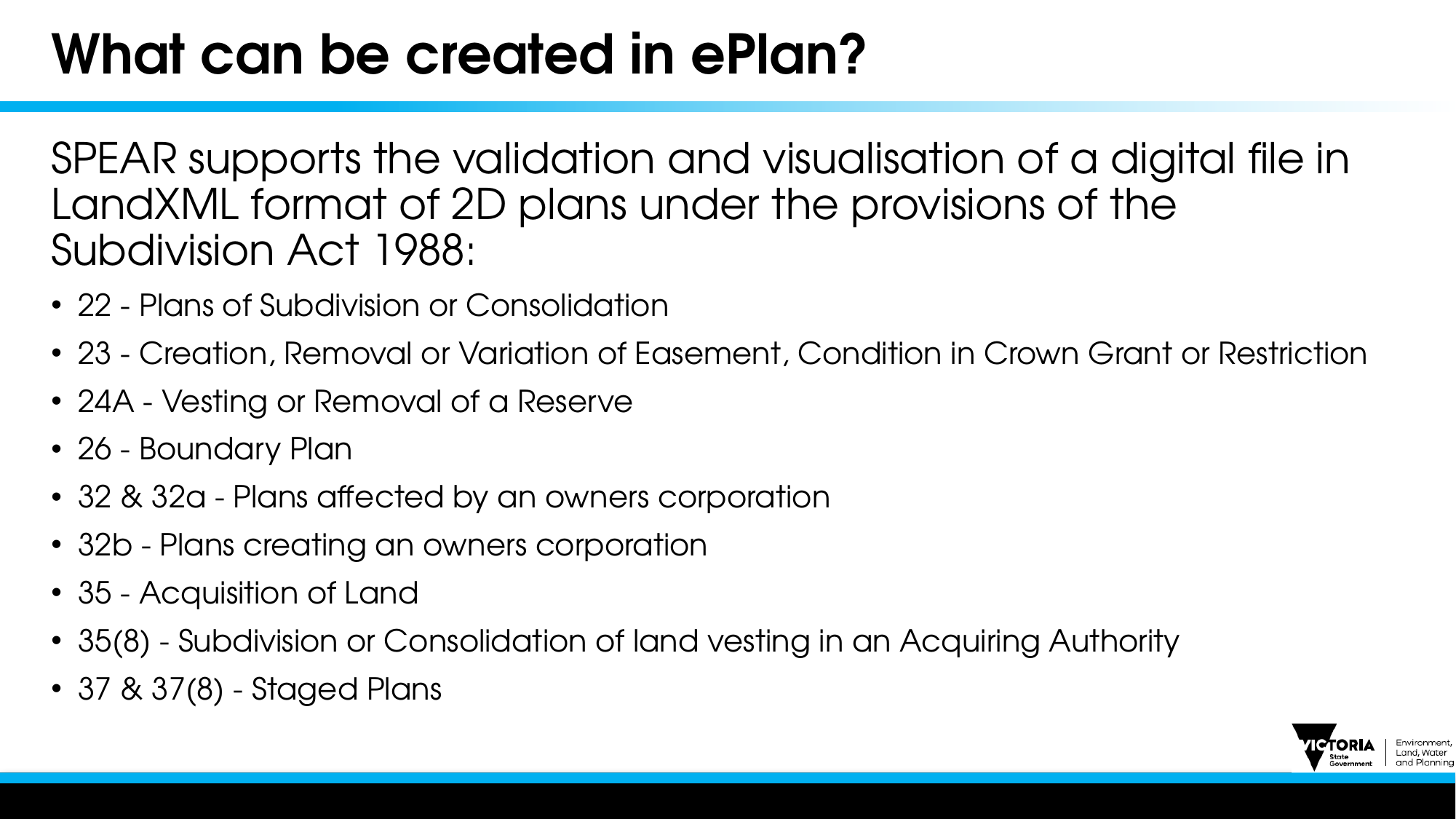

# What can be created in ePlan?
SPEAR supports the validation and visualisation of a digital file in LandXML format of 2D plans under the provisions of the Subdivision Act 1988:
22 - Plans of Subdivision or Consolidation
23 - Creation, Removal or Variation of Easement, Condition in Crown Grant or Restriction
24A - Vesting or Removal of a Reserve
26 - Boundary Plan
32 & 32a - Plans affected by an owners corporation
32b - Plans creating an owners corporation
35 - Acquisition of Land
35(8) - Subdivision or Consolidation of land vesting in an Acquiring Authority
37 & 37(8) - Staged Plans